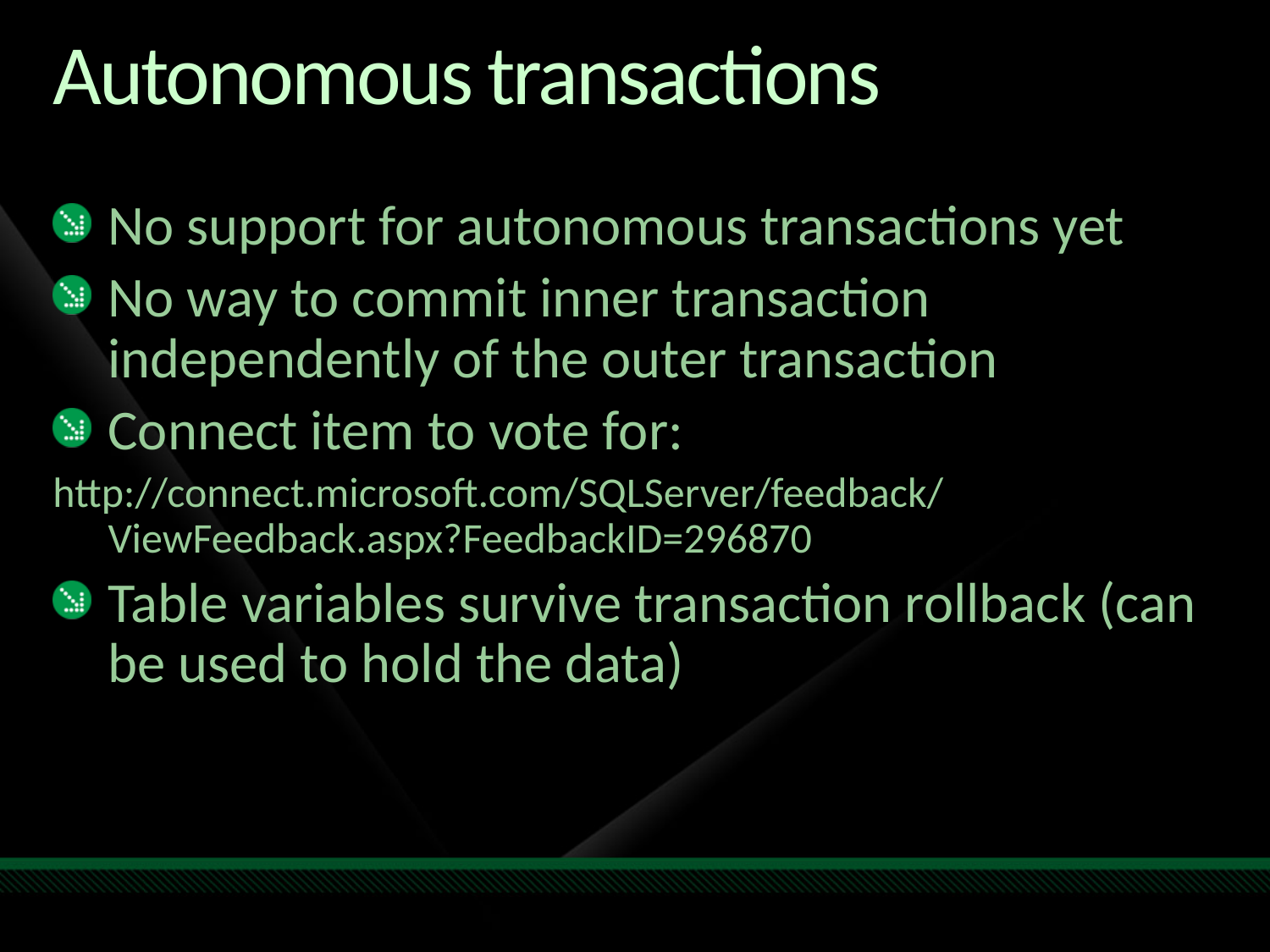

# Autonomous transactions
No support for autonomous transactions yet
No way to commit inner transaction independently of the outer transaction
Connect item to vote for:
http://connect.microsoft.com/SQLServer/feedback/ViewFeedback.aspx?FeedbackID=296870
Table variables survive transaction rollback (can be used to hold the data)